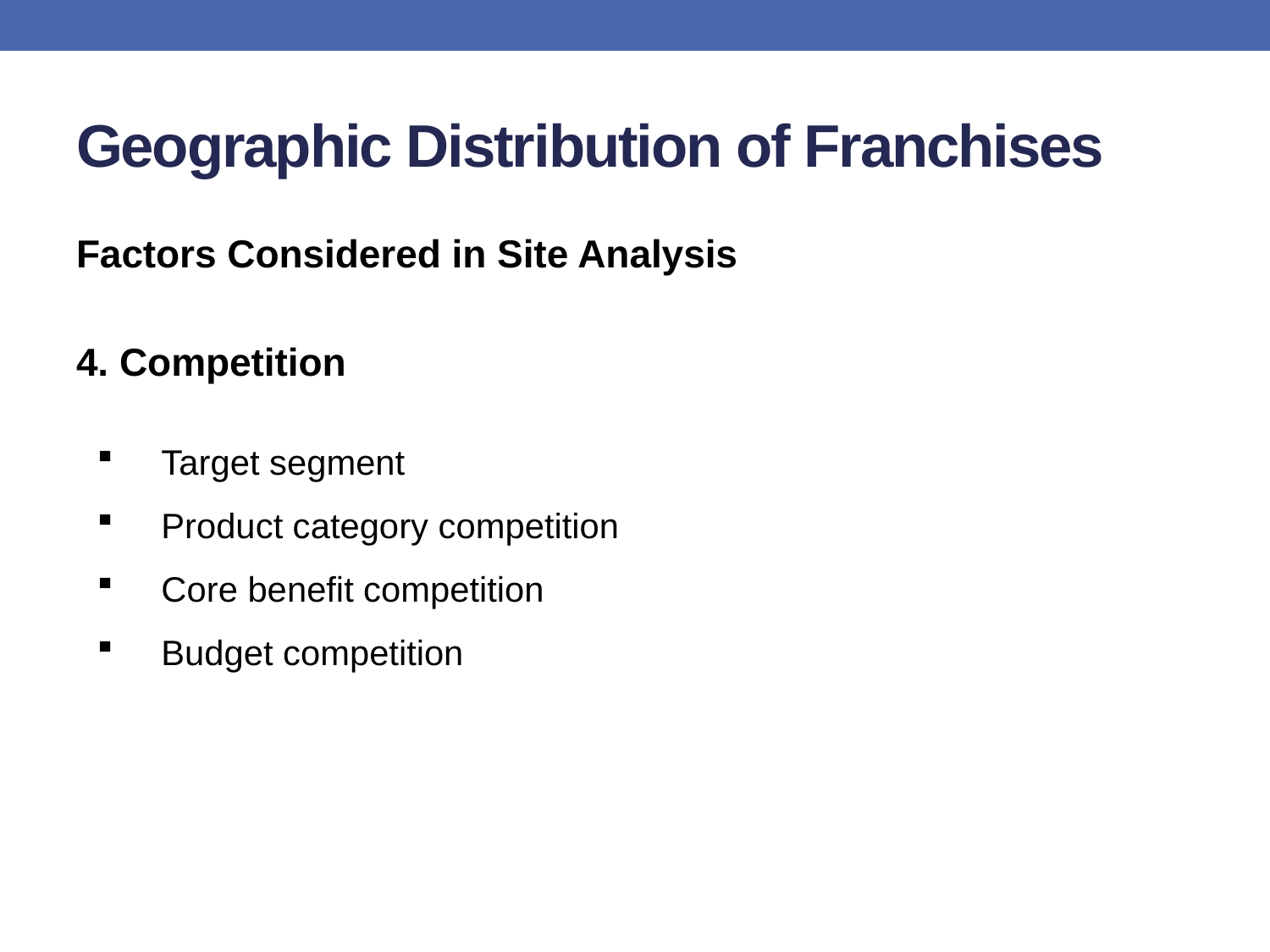

# Geographic Distribution of Franchises
Factors Considered in Site Analysis

4. Competition

Target segment
Product category competition
Core benefit competition
Budget competition